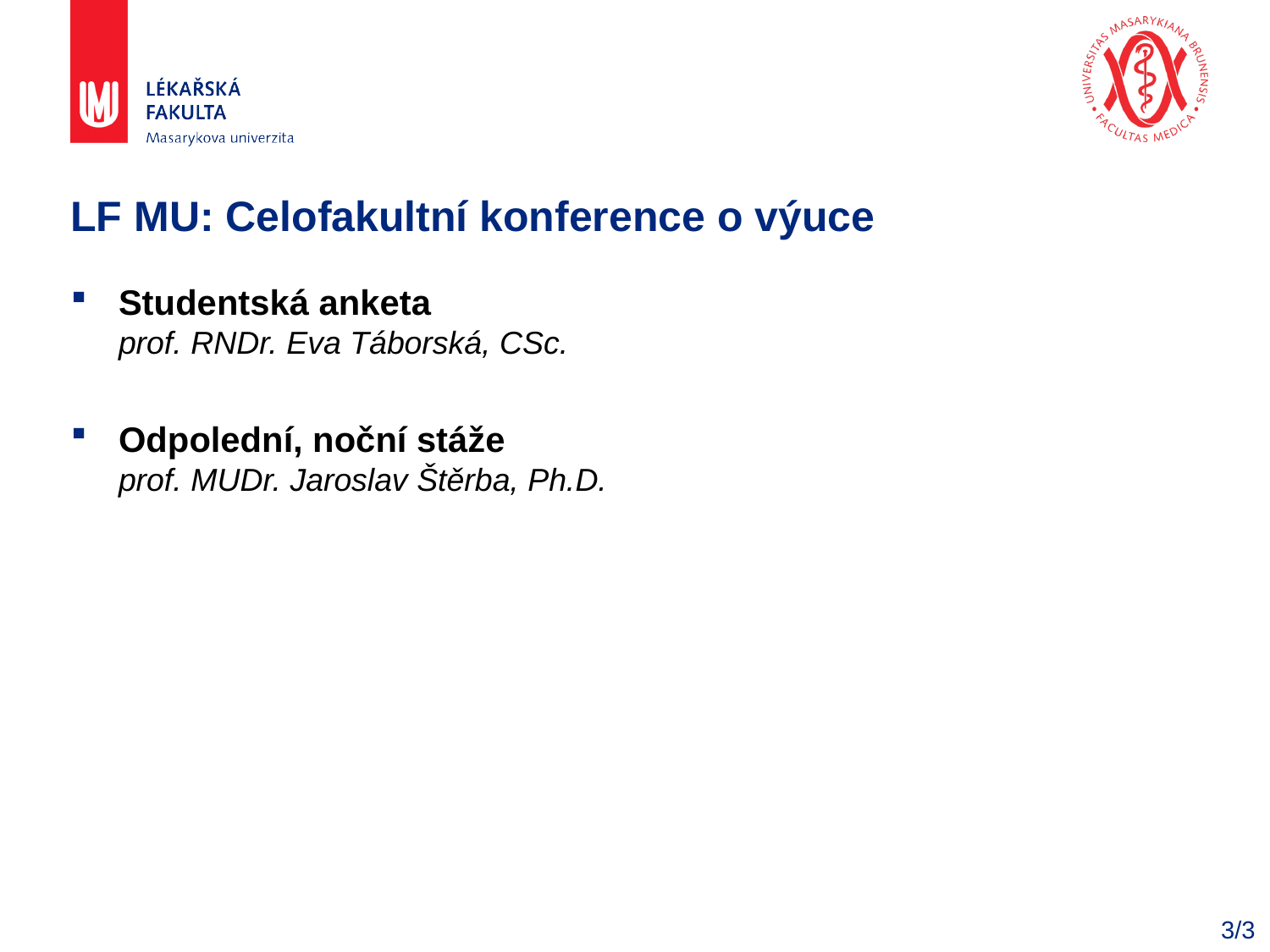

# LF MU: Celofakultní konference o výuce
Studentská anketa
prof. RNDr. Eva Táborská, CSc.

Odpolední, noční stáže
prof. MUDr. Jaroslav Štěrba, Ph.D.
3/3